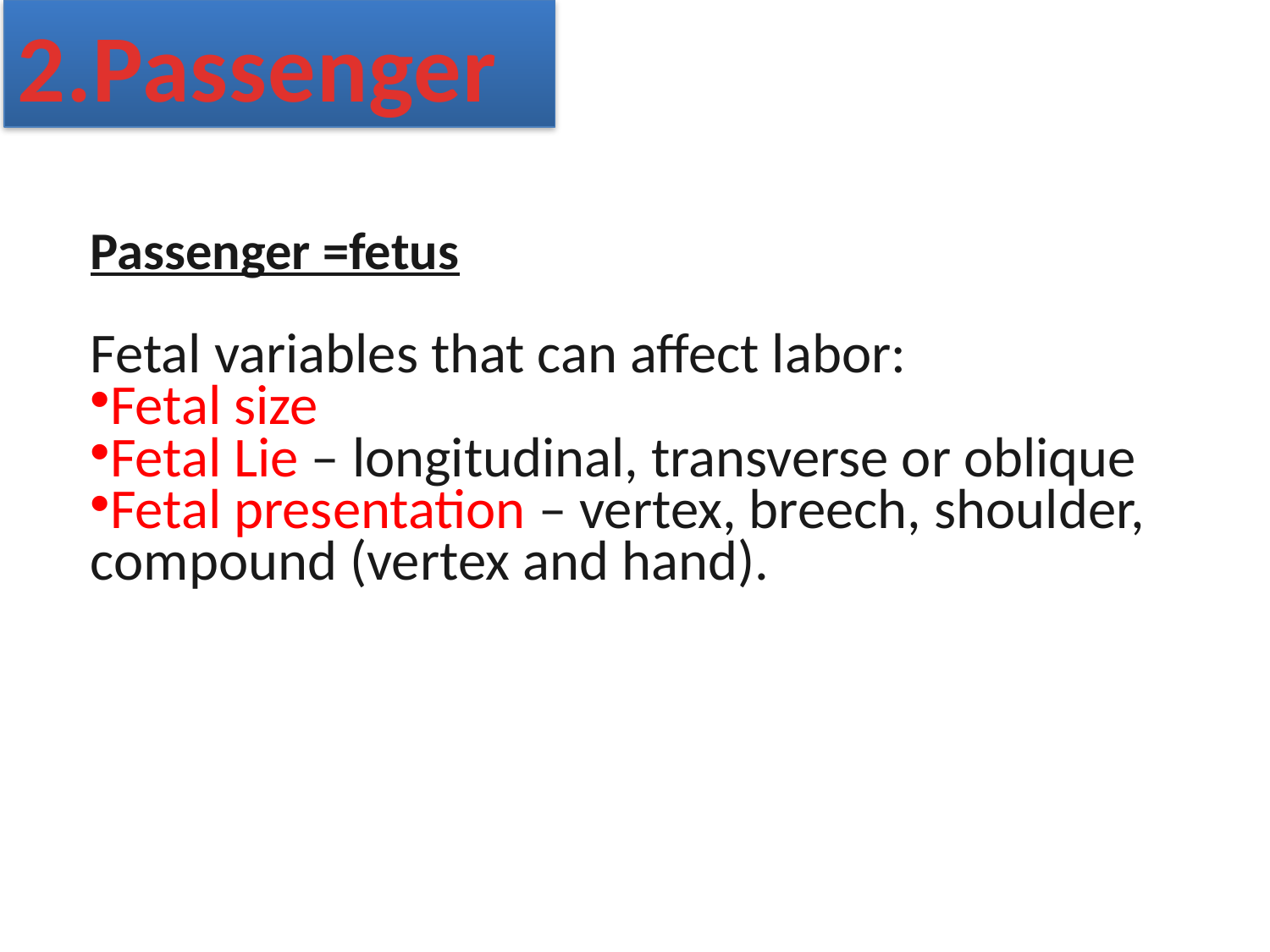

2.Passenger

Passenger =fetus

Fetal variables that can affect labor:
Fetal size
Fetal Lie – longitudinal, transverse or oblique
Fetal presentation – vertex, breech, shoulder,
compound (vertex and hand).